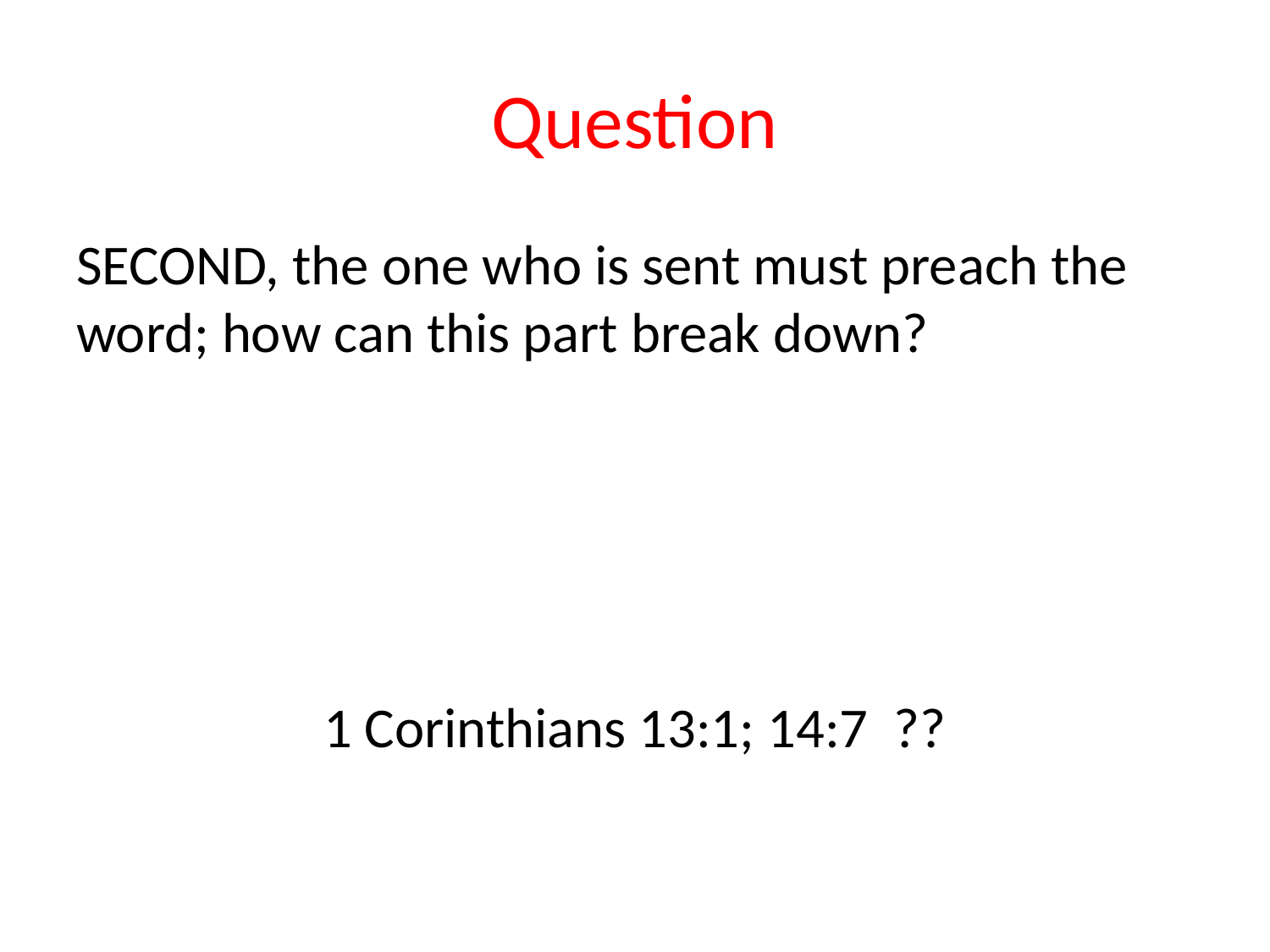

# Question
SECOND, the one who is sent must preach the word; how can this part break down?

1 Corinthians 13:1; 14:7  ??